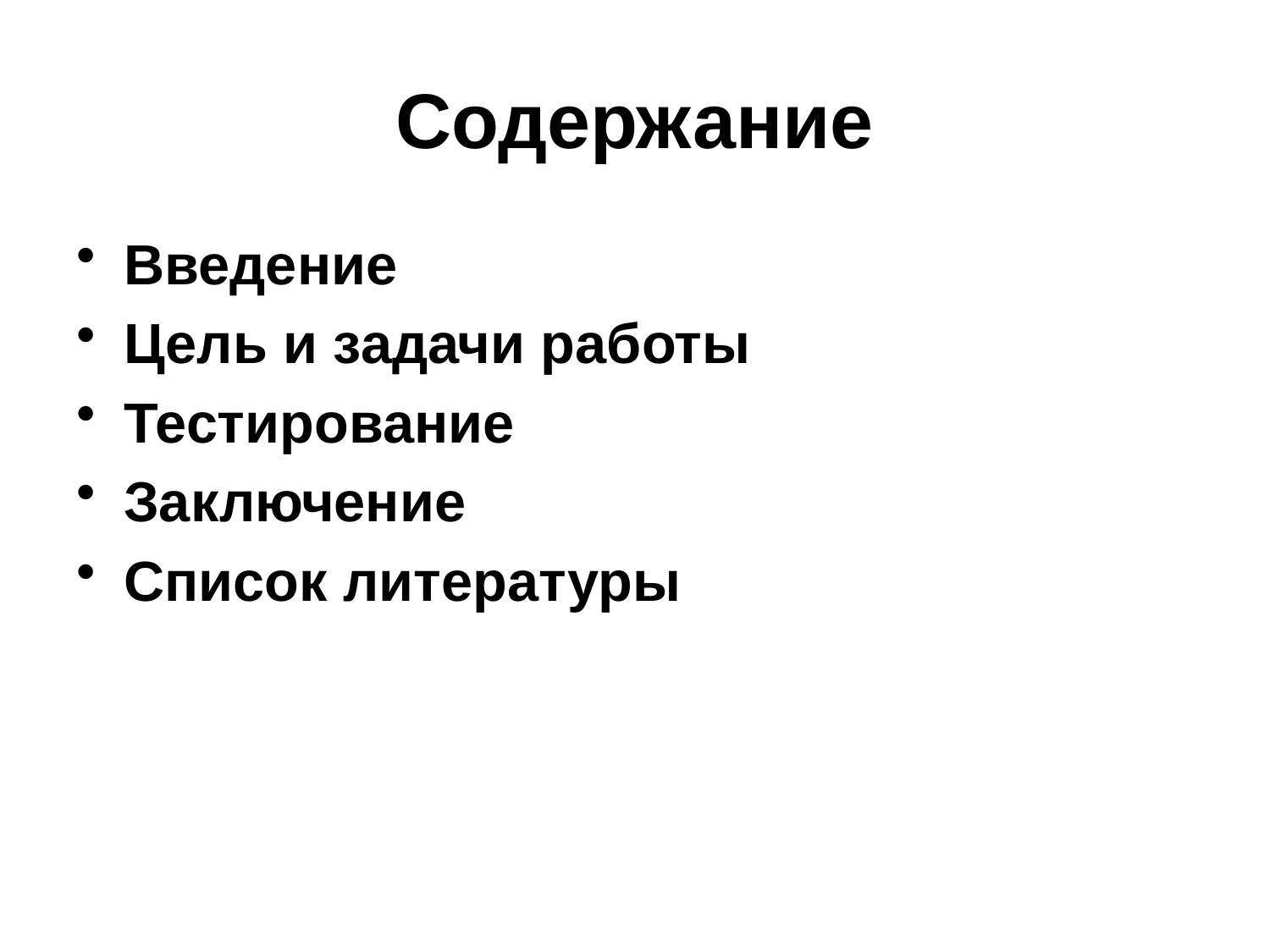

# Содержание
Введение
Цель и задачи работы
Тестирование
Заключение
Список литературы